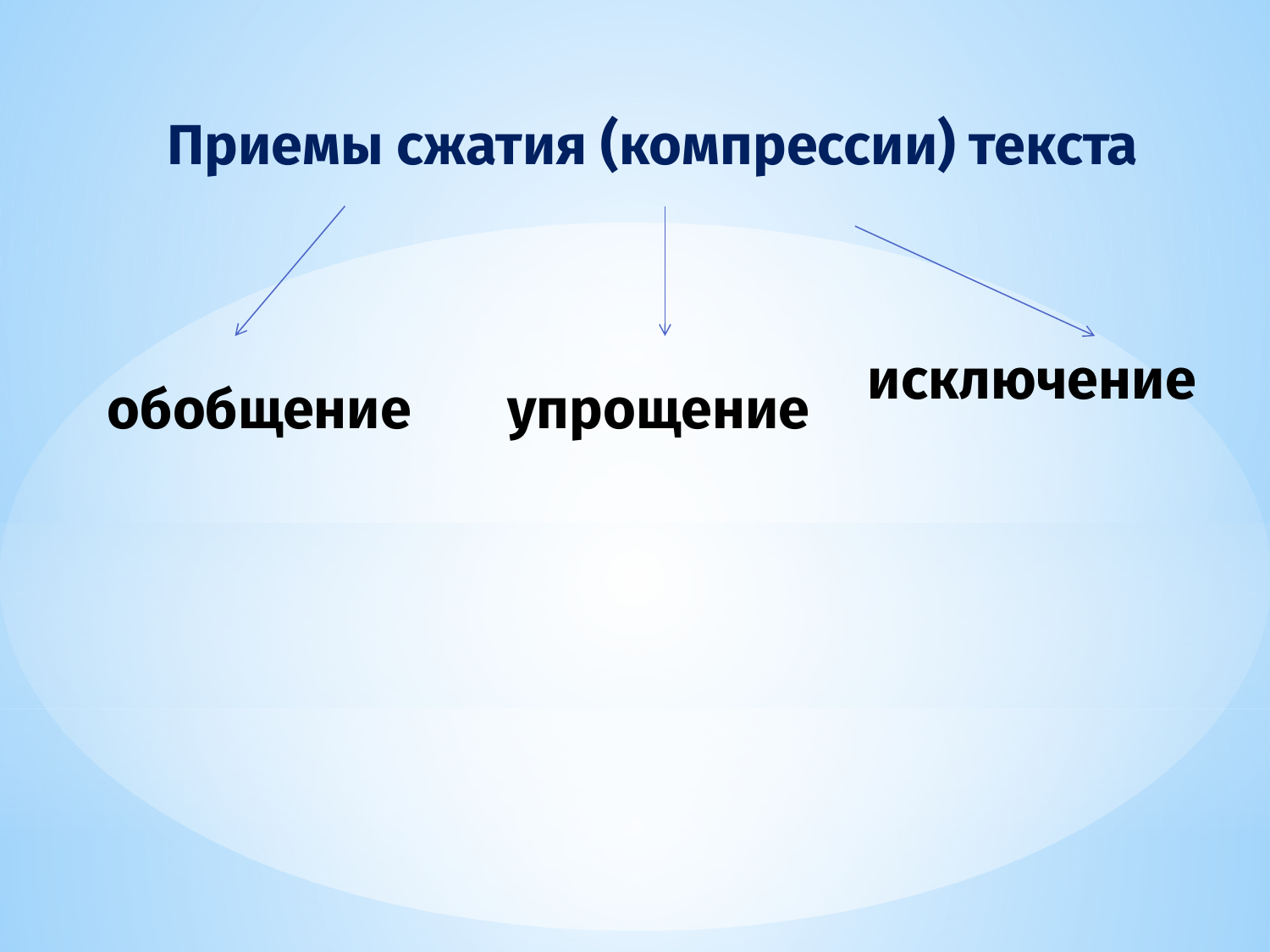

Приемы сжатия (компрессии) текста

исключение
обобщение
упрощение